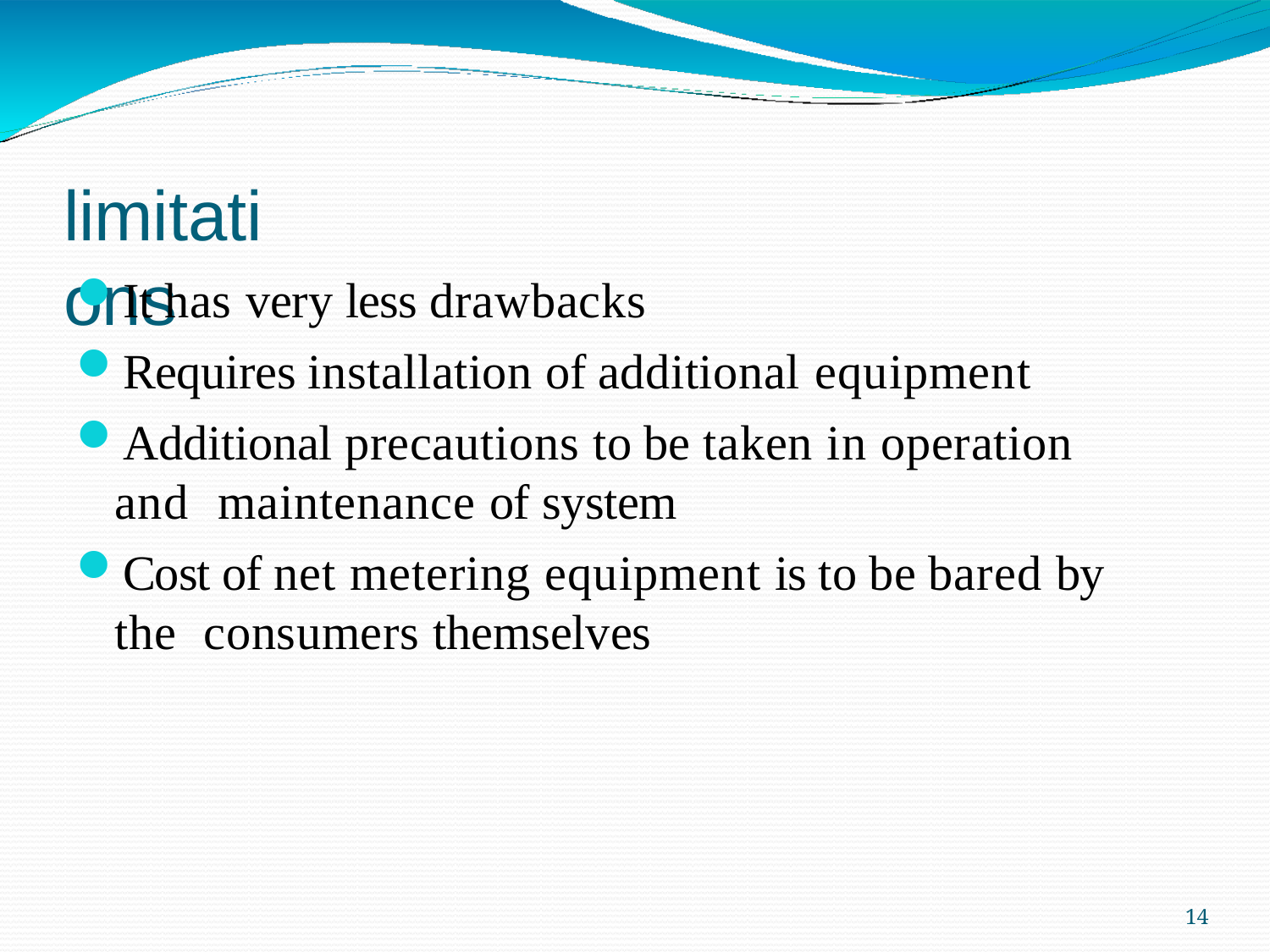

# limitations
It has very less drawbacks
Requires installation of additional equipment
Additional precautions to be taken in operation and  maintenance of system
Cost of net metering equipment is to be bared by the  consumers themselves
14